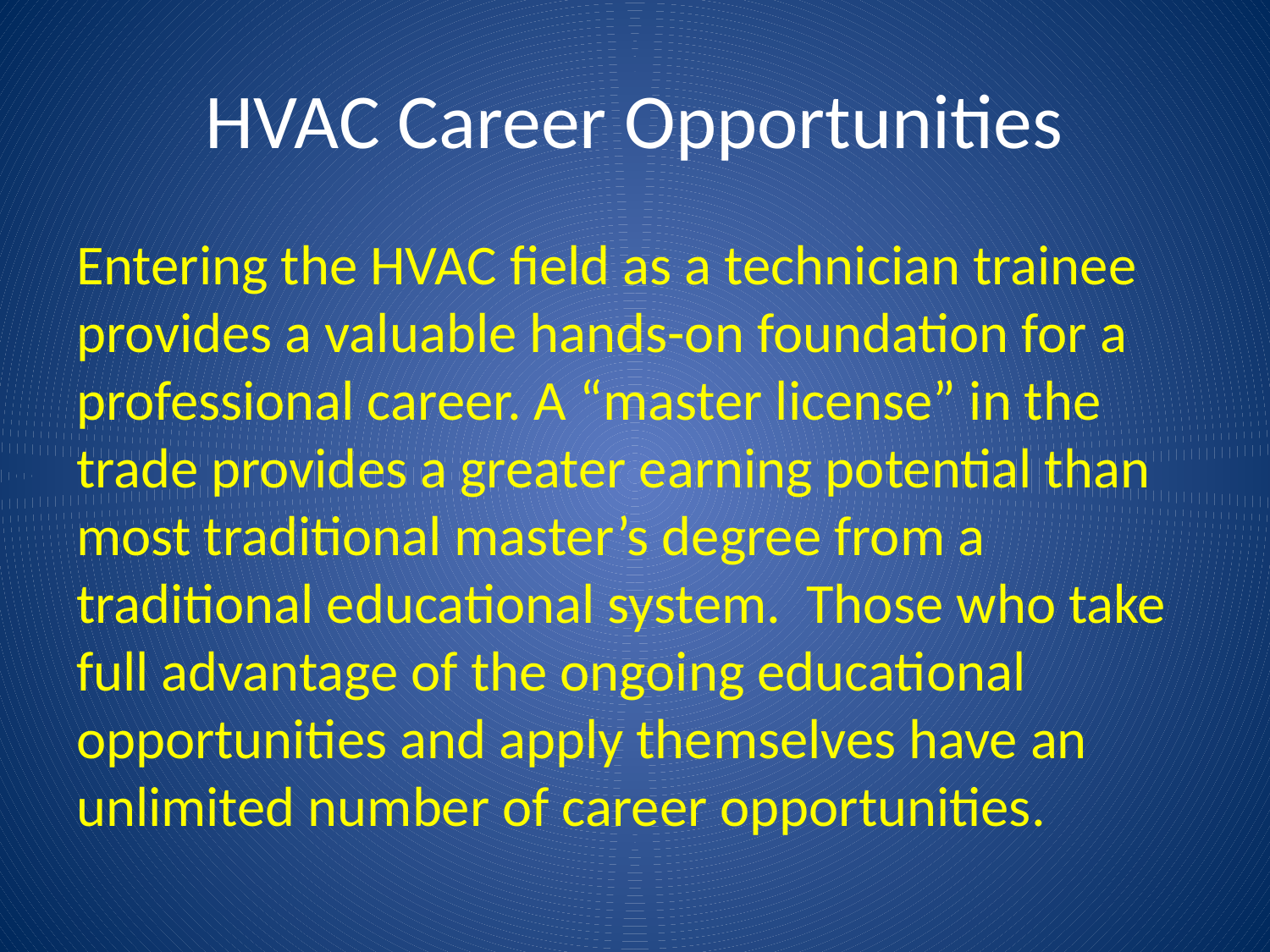

# HVAC Career Opportunities
Entering the HVAC field as a technician trainee provides a valuable hands-on foundation for a professional career. A “master license” in the trade provides a greater earning potential than most traditional master’s degree from a traditional educational system.  Those who take full advantage of the ongoing educational opportunities and apply themselves have an unlimited number of career opportunities.